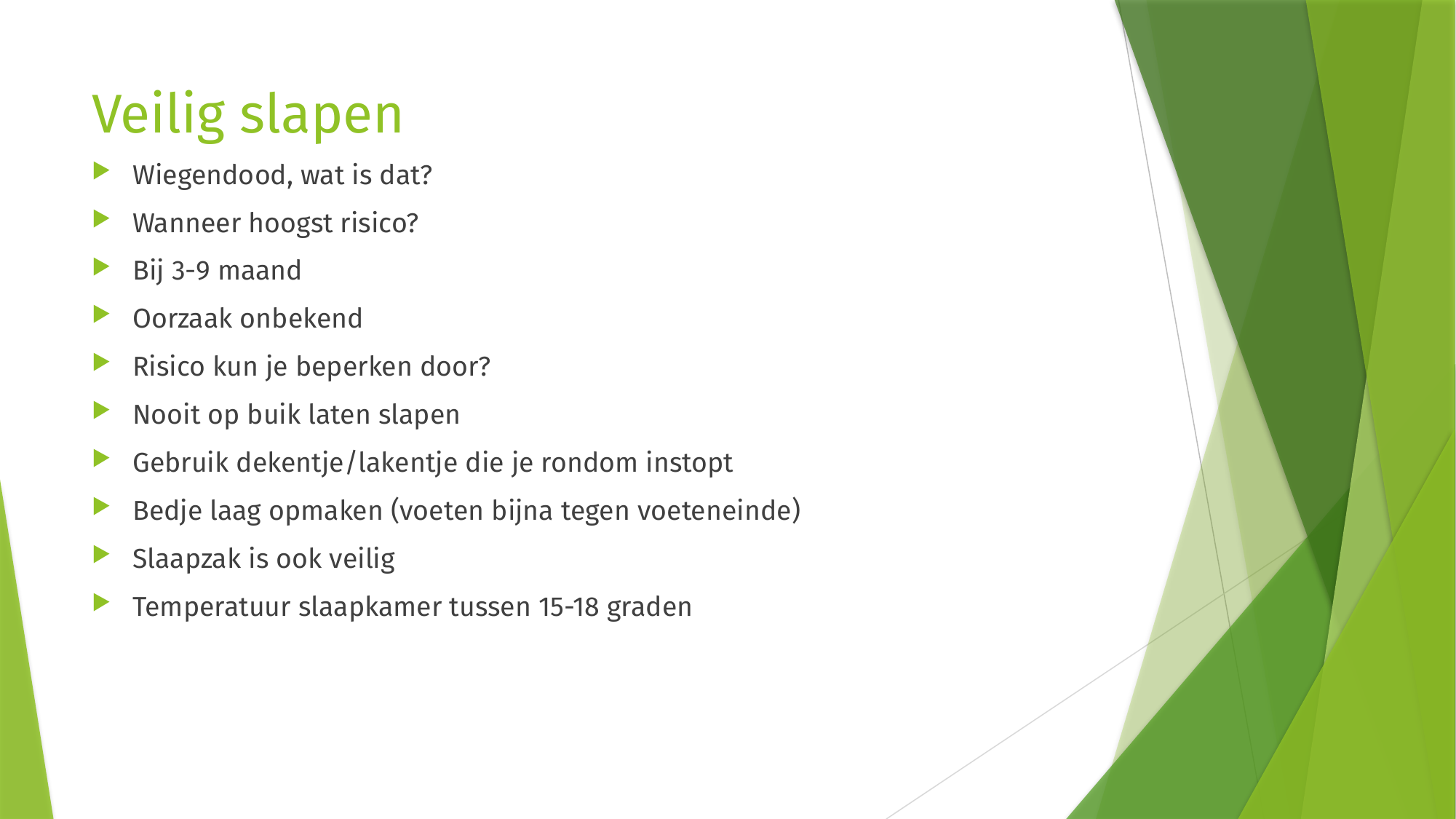

# Veilig slapen
Wiegendood, wat is dat?
Wanneer hoogst risico?
Bij 3-9 maand
Oorzaak onbekend
Risico kun je beperken door?
Nooit op buik laten slapen
Gebruik dekentje/lakentje die je rondom instopt
Bedje laag opmaken (voeten bijna tegen voeteneinde)
Slaapzak is ook veilig
Temperatuur slaapkamer tussen 15-18 graden